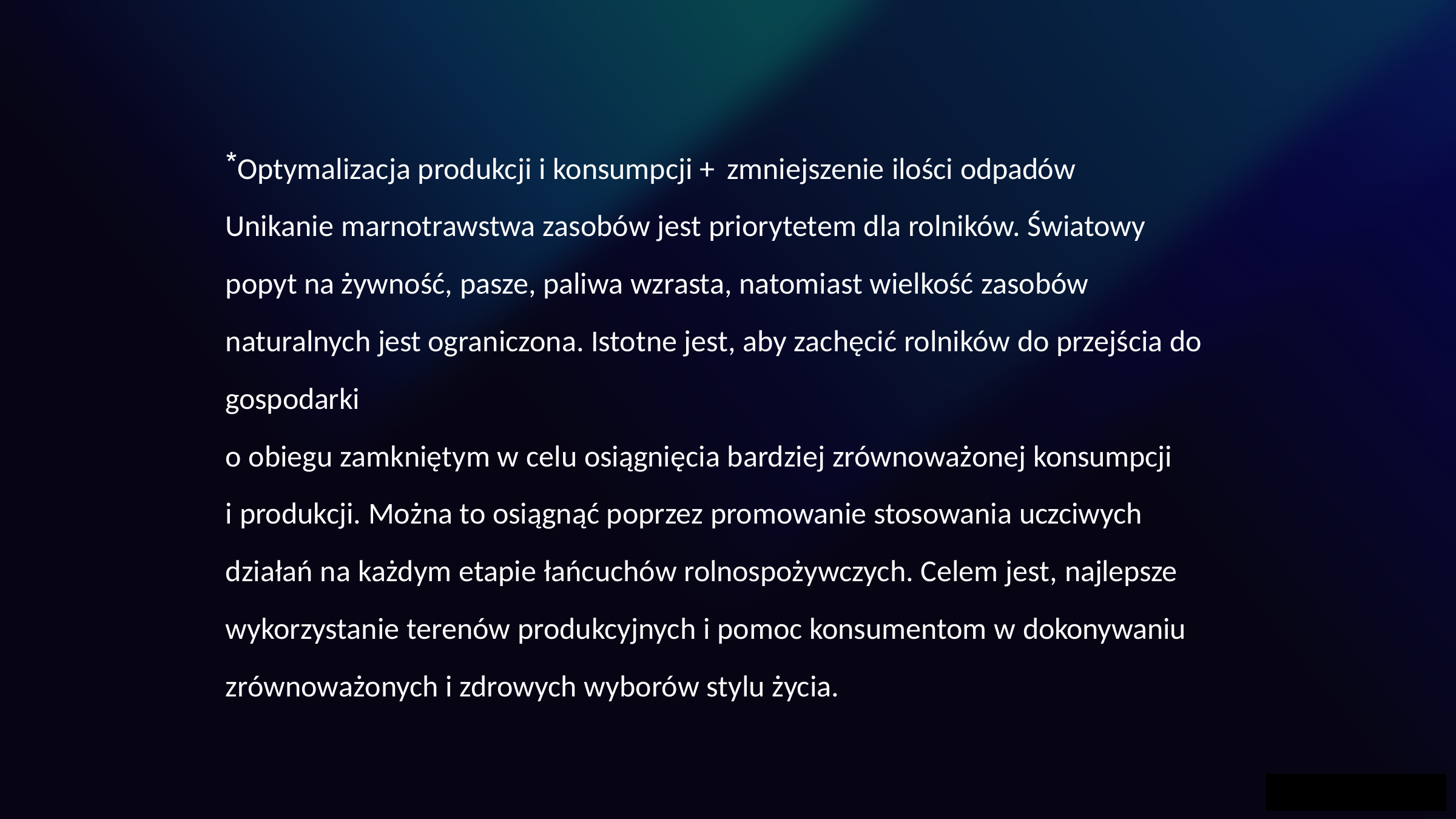

Optymalizacja produkcji i konsumpcji + zmniejszenie ilości odpadów
Unikanie marnotrawstwa zasobów jest priorytetem dla rolników. Światowy popyt na żywność, pasze, paliwa wzrasta, natomiast wielkość zasobów naturalnych jest ograniczona. Istotne jest, aby zachęcić rolników do przejścia do gospodarki
o obiegu zamkniętym w celu osiągnięcia bardziej zrównoważonej konsumpcji i produkcji. Można to osiągnąć poprzez promowanie stosowania uczciwych
działań na każdym etapie łańcuchów rolno­spożywczych. Celem jest, najlepsze wykorzystanie terenów produkcyjnych i pomoc konsumentom w dokonywaniu zrównoważonych i zdrowych wyborów stylu życia.